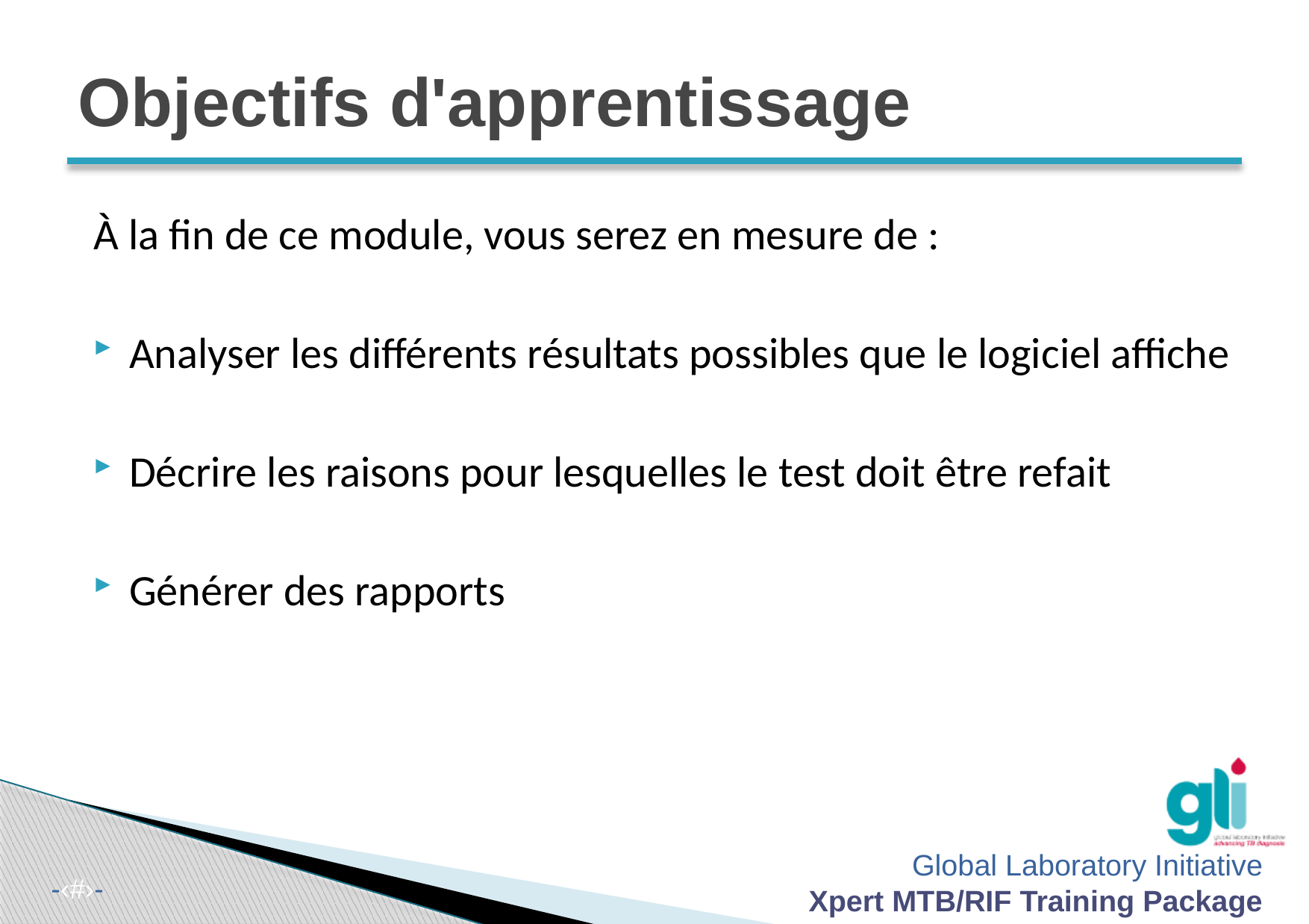

# Objectifs d'apprentissage
À la fin de ce module, vous serez en mesure de :

Analyser les différents résultats possibles que le logiciel affiche

Décrire les raisons pour lesquelles le test doit être refait

Générer des rapports